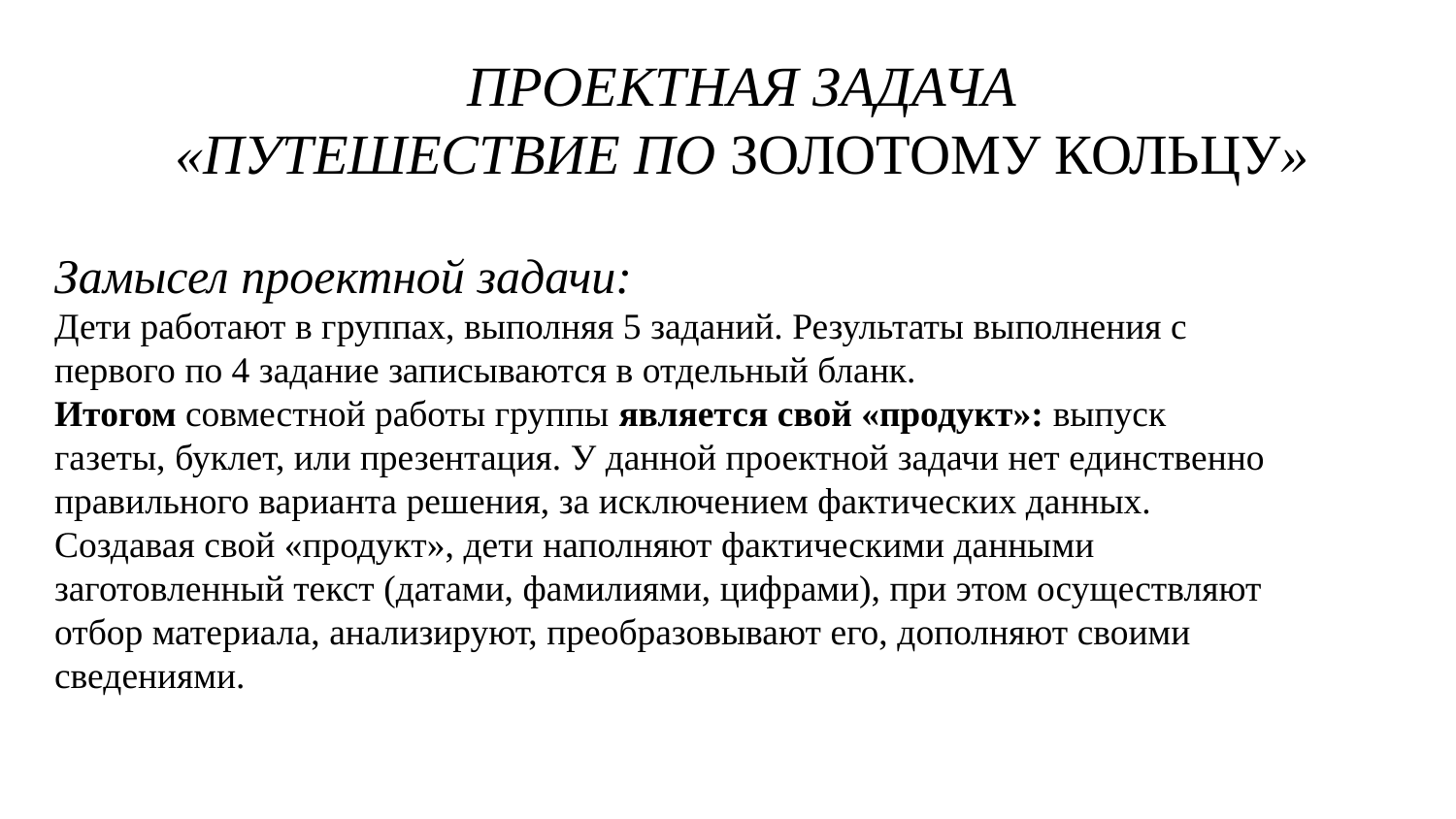

ПРОЕКТНАЯ ЗАДАЧА
«ПУТЕШЕСТВИЕ ПО ЗОЛОТОМУ КОЛЬЦУ»
Замысел проектной задачи:
Дети работают в группах, выполняя 5 заданий. Результаты выполнения с первого по 4 задание записываются в отдельный бланк.
Итогом совместной работы группы является свой «продукт»: выпуск газеты, буклет, или презентация. У данной проектной задачи нет единственно правильного варианта решения, за исключением фактических данных. Создавая свой «продукт», дети наполняют фактическими данными заготовленный текст (датами, фамилиями, цифрами), при этом осуществляют отбор материала, анализируют, преобразовывают его, дополняют своими сведениями.